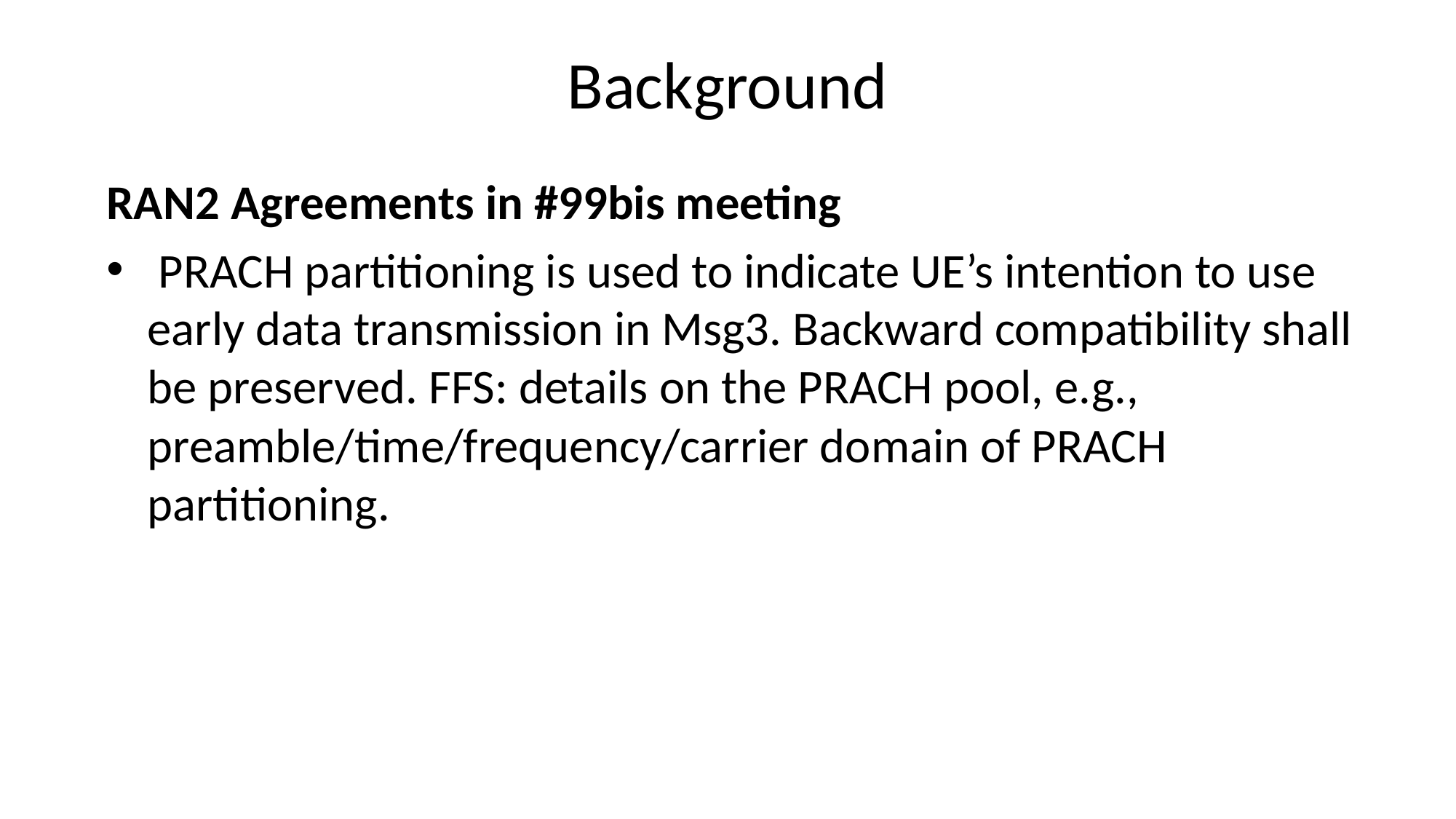

# Background
RAN2 Agreements in #99bis meeting
 PRACH partitioning is used to indicate UE’s intention to use early data transmission in Msg3. Backward compatibility shall be preserved. FFS: details on the PRACH pool, e.g., preamble/time/frequency/carrier domain of PRACH partitioning.